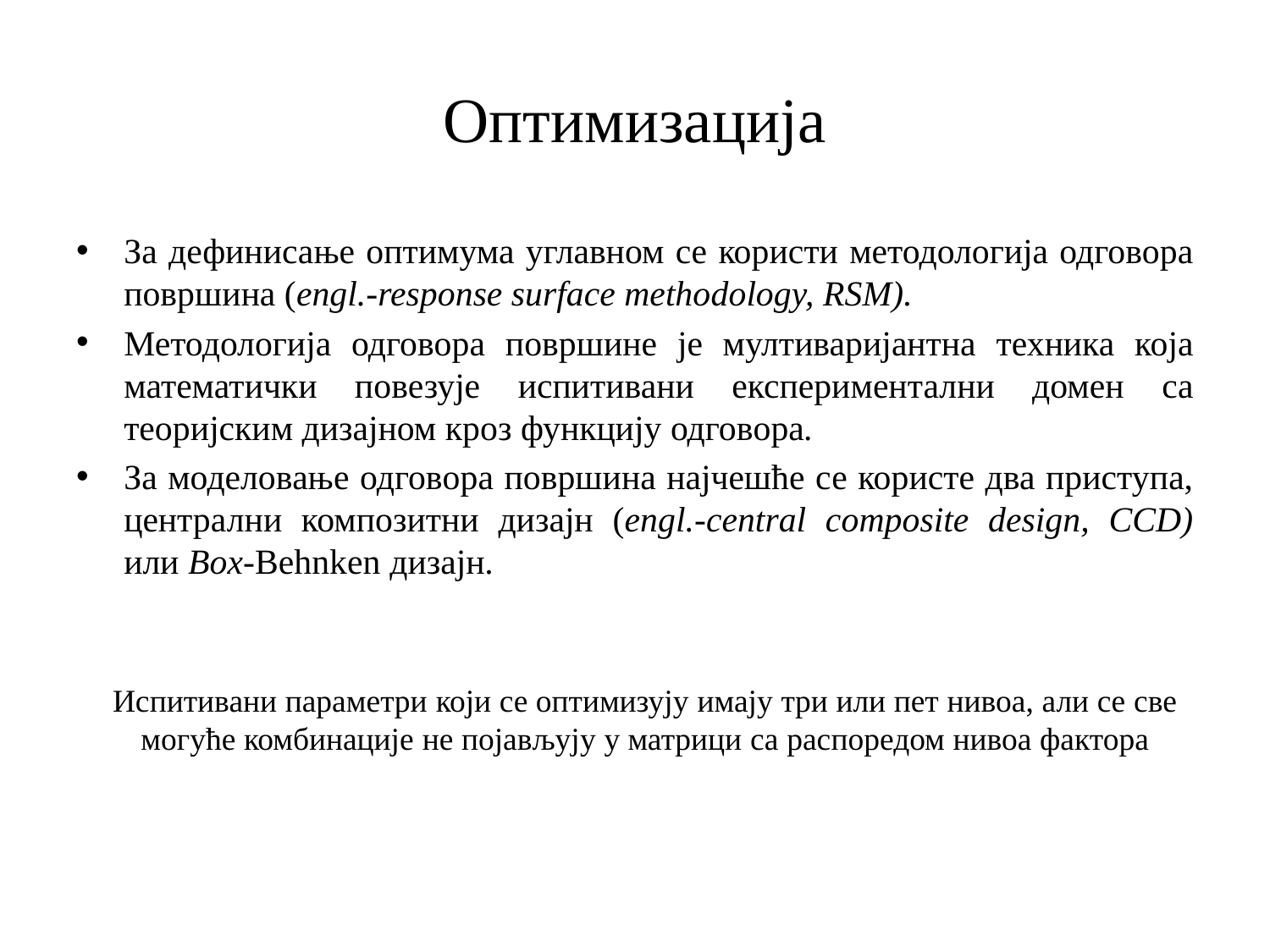

# Оптимизација
За дефинисање оптимума углавном се користи методологија одговора површина (engl.-response surface methodology, RSM).
Методологија одговора површине је мултиваријантна техника која математички повезује испитивани експериментални домен са теоријским дизајном кроз функцију одговора.
За моделовање одговора површина најчешће се користе два приступа, централни композитни дизајн (engl.-central composite design, CCD) или Box-Behnken дизајн.
Испитивани параметри који се оптимизују имају три или пет нивоа, али се све могуће комбинације не појављују у матрици са распоредом нивоа фактора